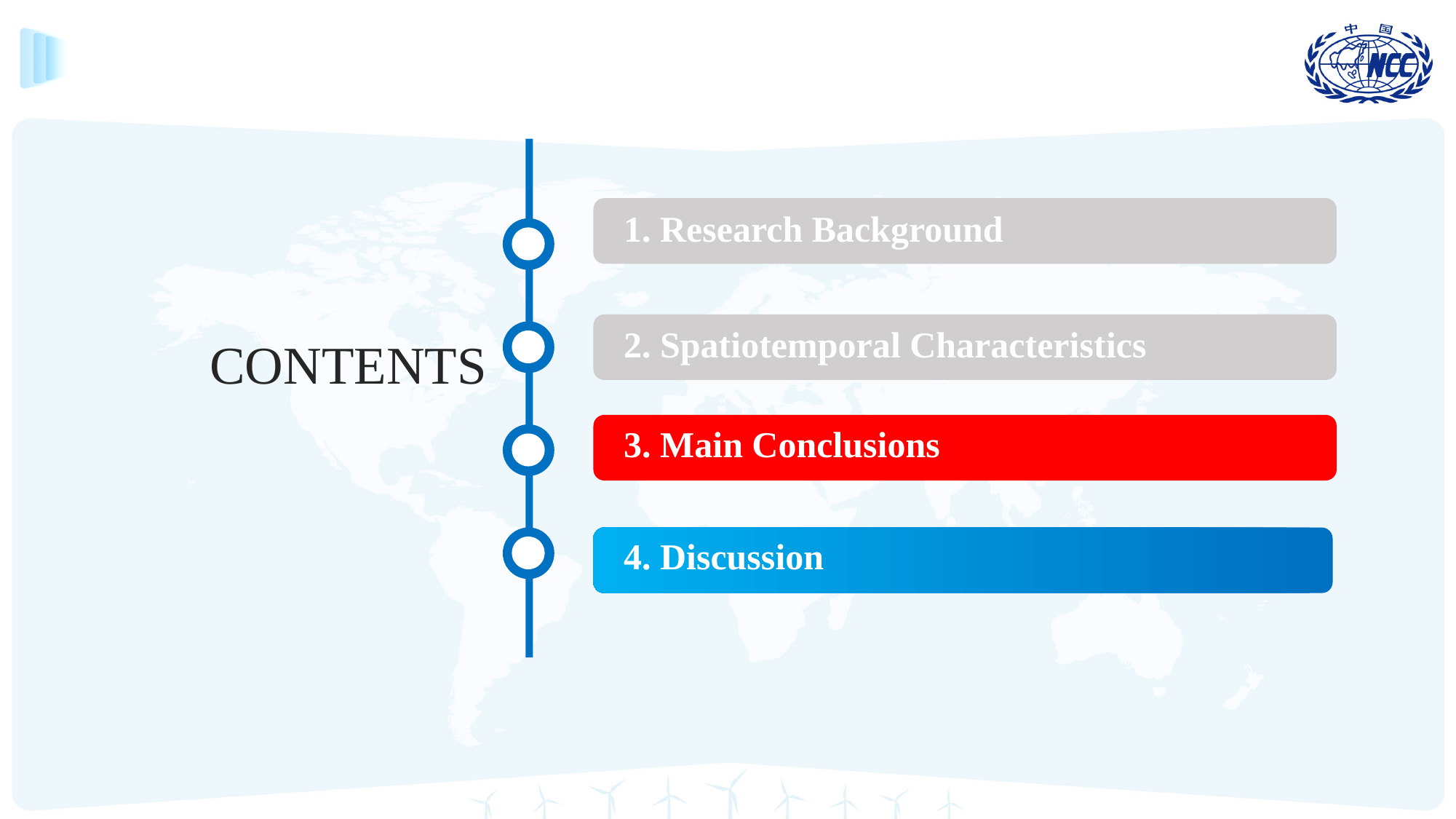

1. Research Background

2. Spatiotemporal Characteristics

CONTENTS

3. Main Conclusions

4. Discussion